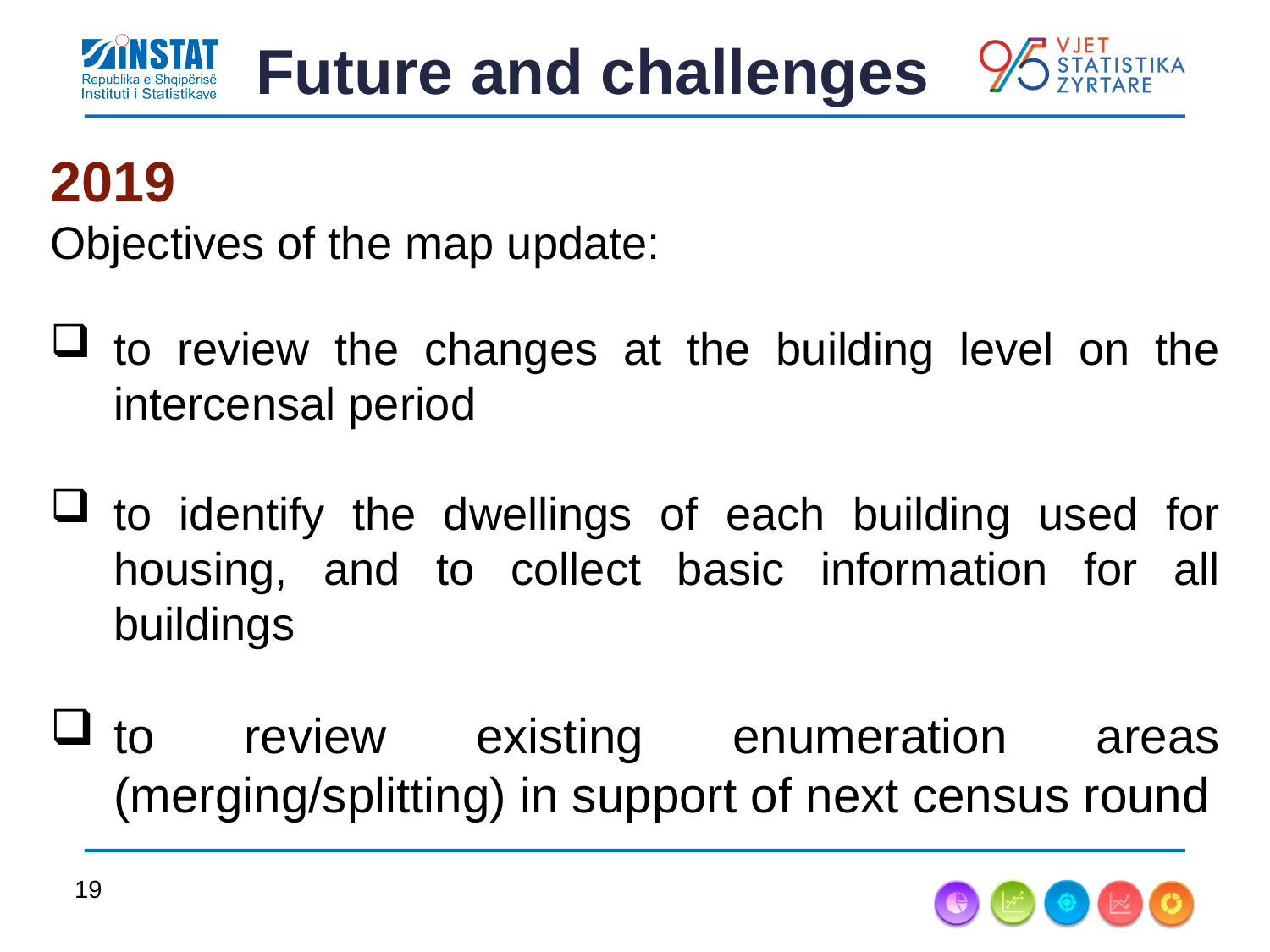

# Future and challenges
2019
Objectives of the map update:

to review the changes at the building level on the intercensal period

to identify the dwellings of each building used for housing, and to collect basic information for all buildings

to review existing enumeration areas (merging/splitting) in support of next census round

Jan
19